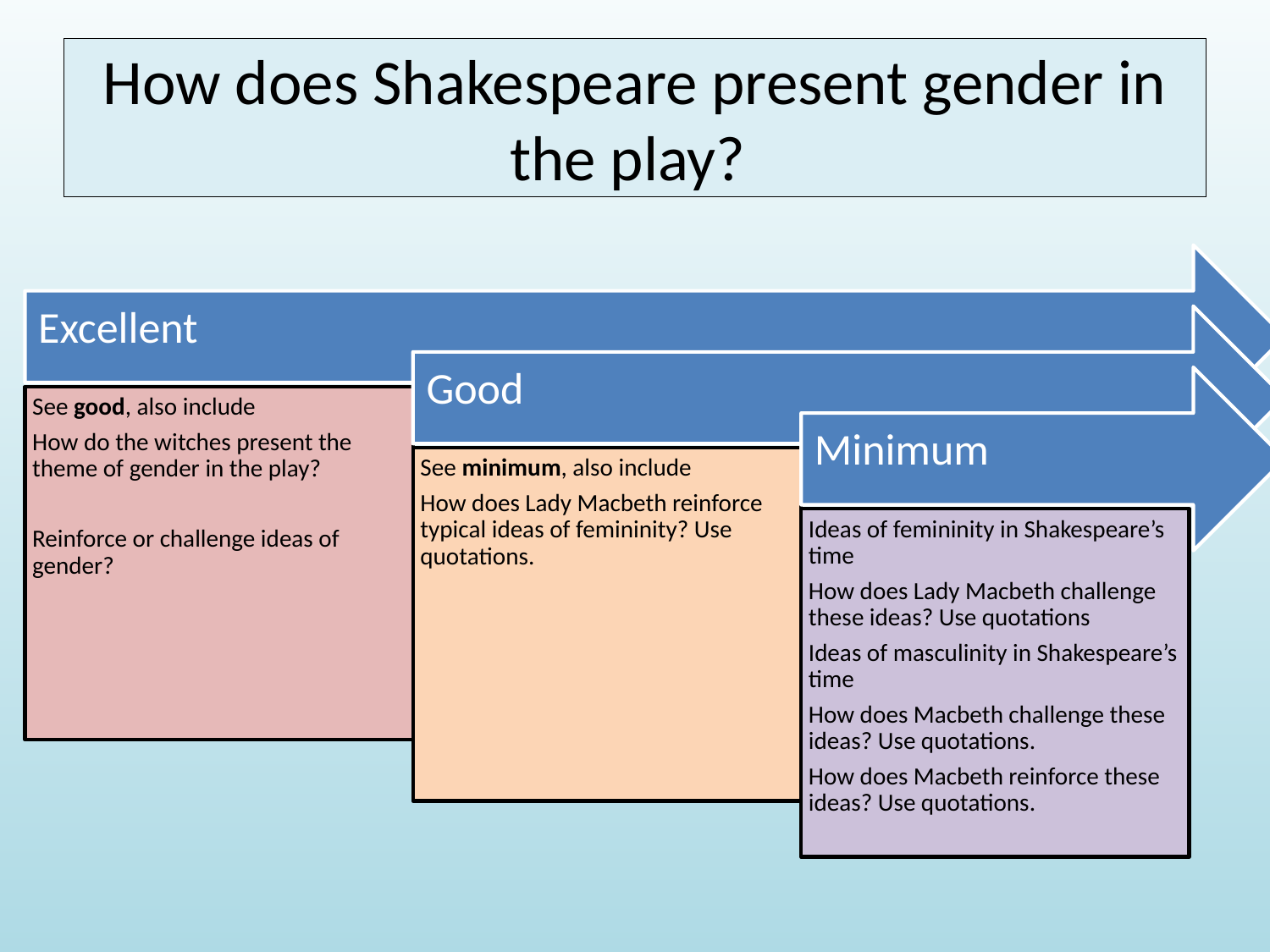

Excellent
See good, also include
How do the witches present the theme of gender in the play?

Reinforce or challenge ideas of gender?

Good
See minimum, also include
How does Lady Macbeth reinforce typical ideas of femininity? Use quotations.
Minimum
Ideas of femininity in Shakespeare’s time
How does Lady Macbeth challenge these ideas? Use quotations
Ideas of masculinity in Shakespeare’s time
How does Macbeth challenge these ideas? Use quotations.
How does Macbeth reinforce these ideas? Use quotations.
# How does Shakespeare present gender in the play?